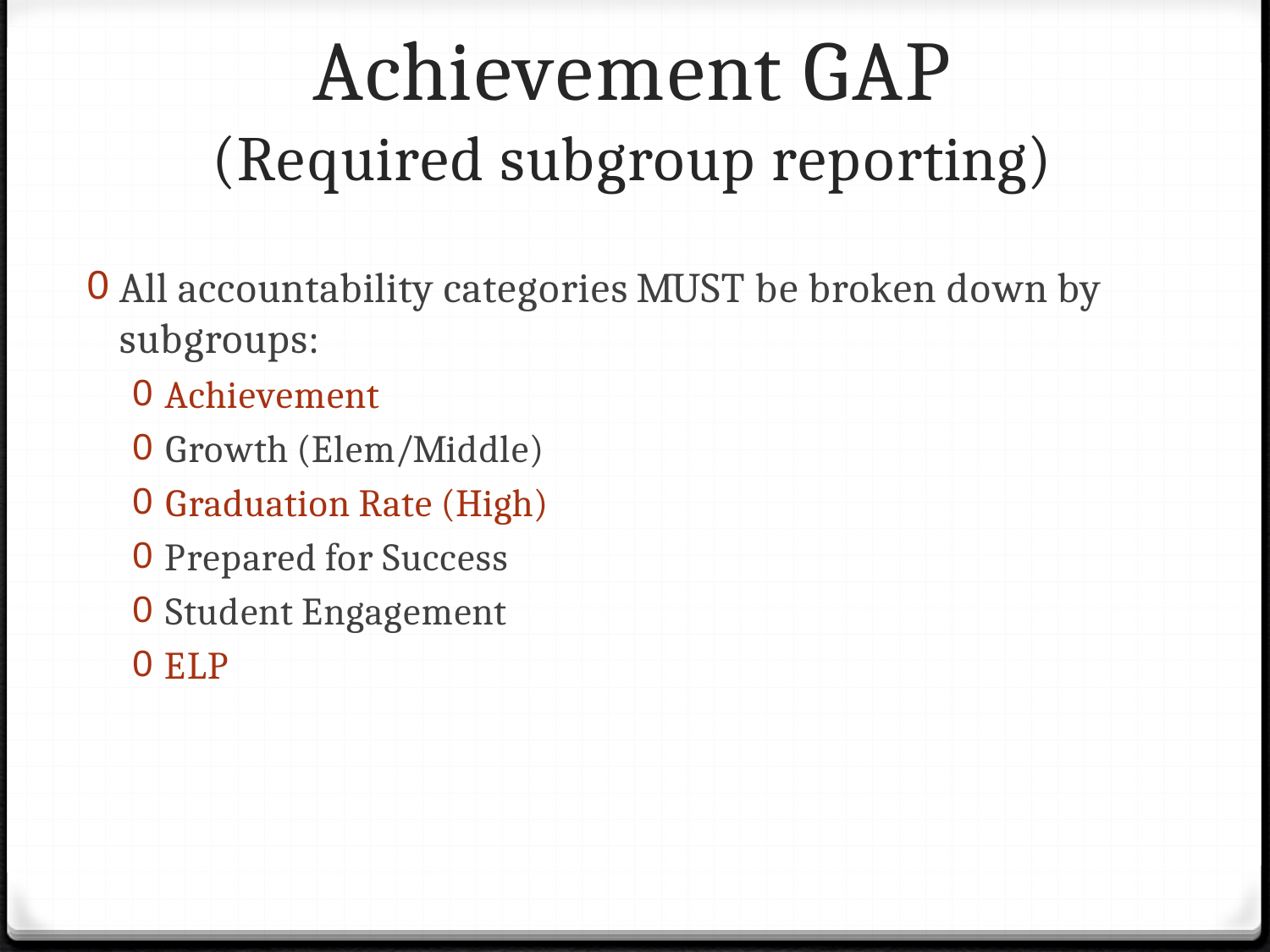

# Achievement GAP (Required subgroup reporting)
All accountability categories MUST be broken down by subgroups:
Achievement
Growth (Elem/Middle)
Graduation Rate (High)
Prepared for Success
Student Engagement
ELP